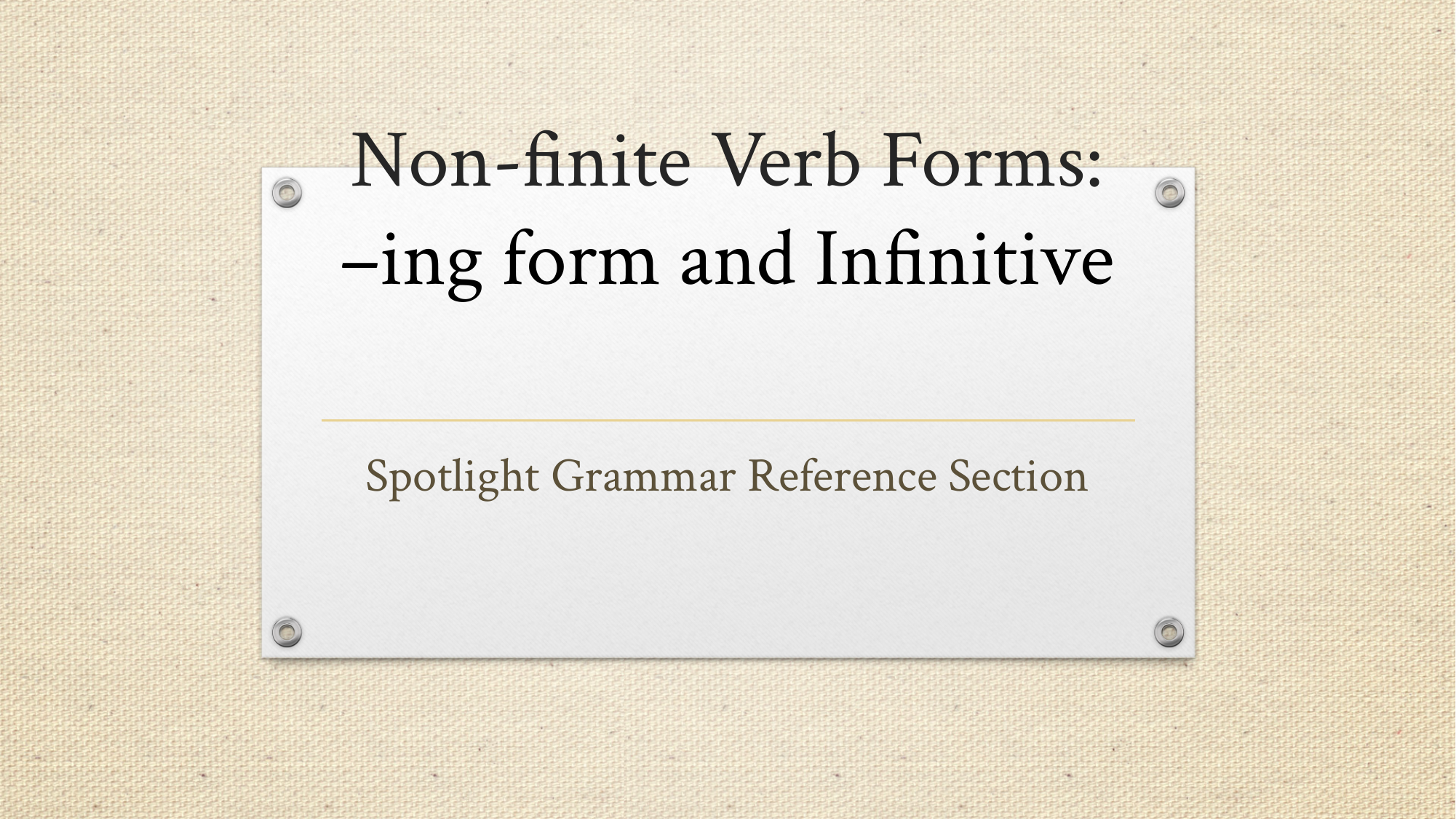

# Non-finite Verb Forms: –ing form and Infinitive
Spotlight Grammar Reference Section